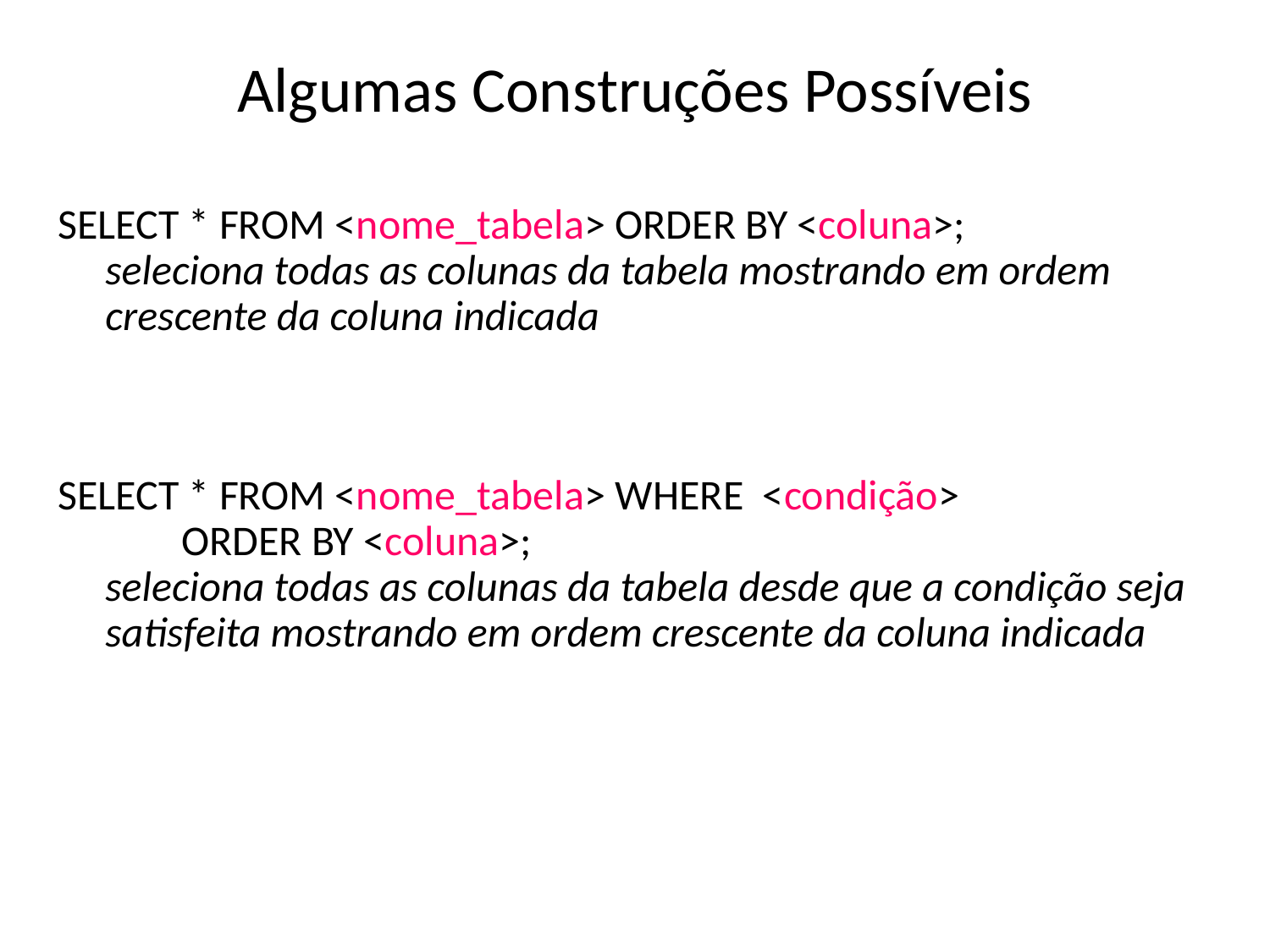

# Algumas Construções Possíveis
SELECT * FROM <nome_tabela> ORDER BY <coluna>;
seleciona todas as colunas da tabela mostrando em ordem crescente da coluna indicada

SELECT * FROM <nome_tabela> WHERE  <condição>
        ORDER BY <coluna>;
seleciona todas as colunas da tabela desde que a condição seja satisfeita mostrando em ordem crescente da coluna indicada